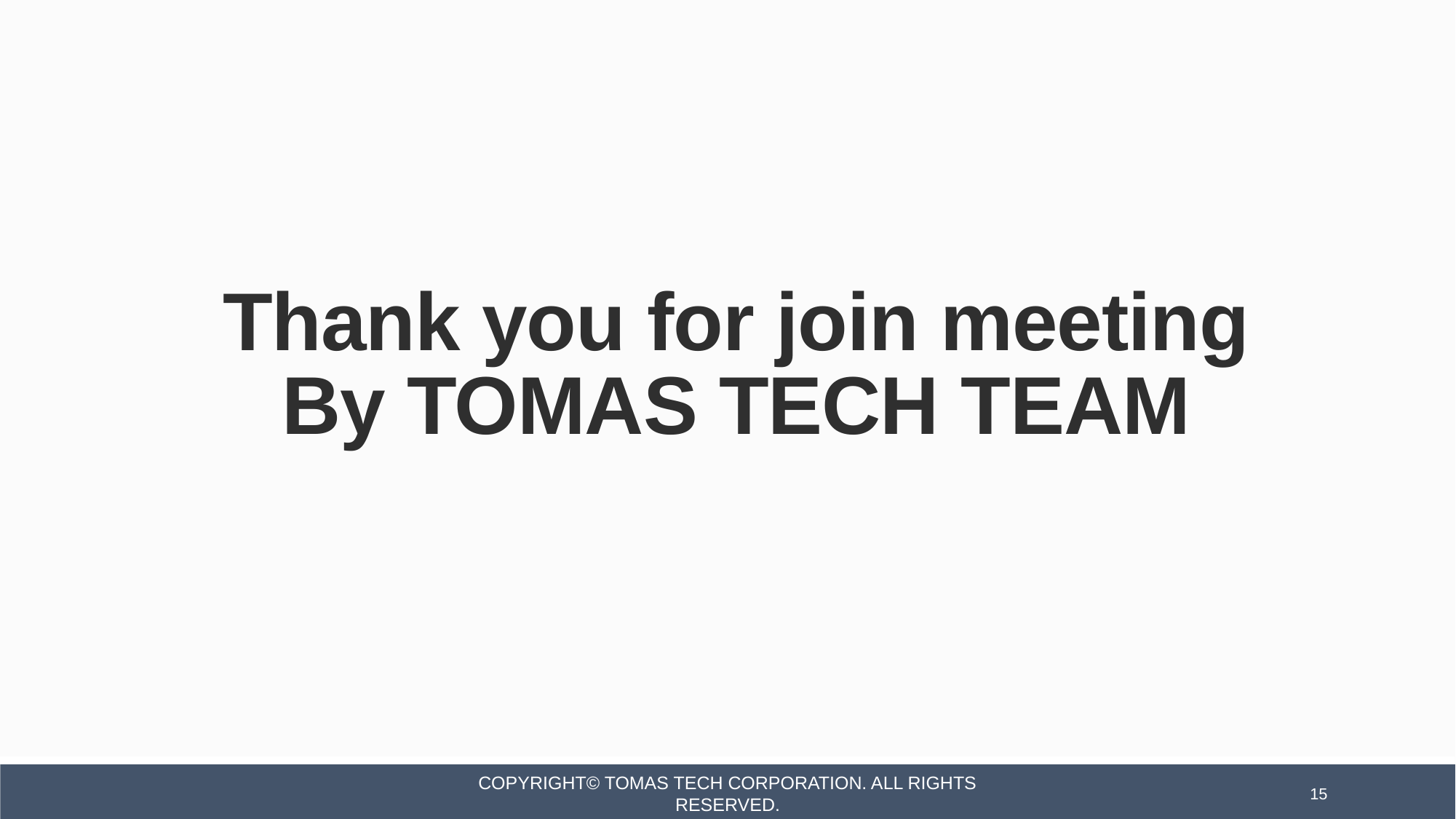

Thank you for join meeting
By TOMAS TECH TEAM
Copyright© TOMAS TECH CORPORATION. All rights reserved.
15